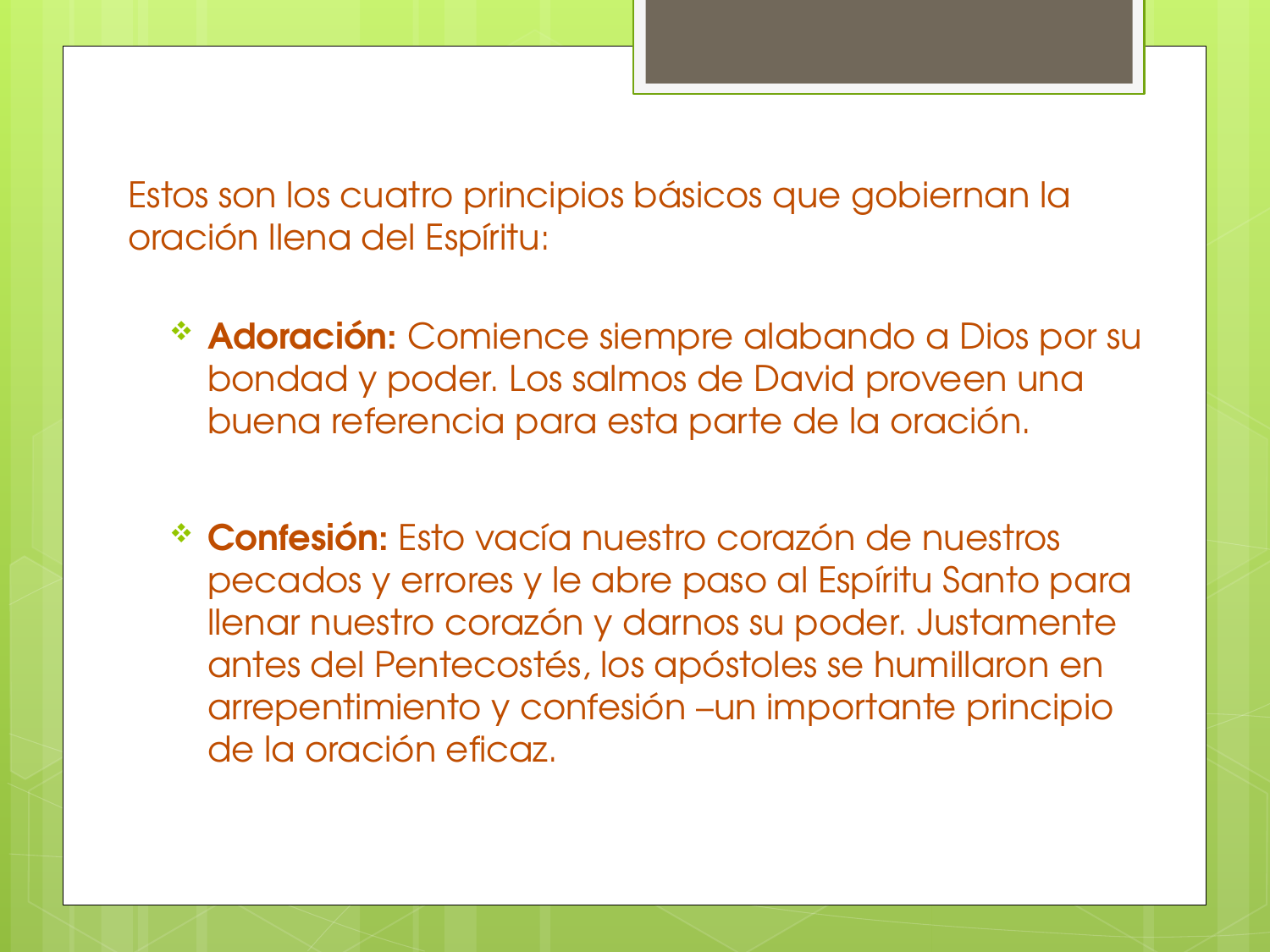

Estos son los cuatro principios básicos que gobiernan la oración llena del Espíritu:

Adoración: Comience siempre alabando a Dios por su bondad y poder. Los salmos de David proveen una buena referencia para esta parte de la oración.

Confesión: Esto vacía nuestro corazón de nuestros pecados y errores y le abre paso al Espíritu Santo para llenar nuestro corazón y darnos su poder. Justamente antes del Pentecostés, los apóstoles se humillaron en arrepentimiento y confesión –un importante principio de la oración eficaz.